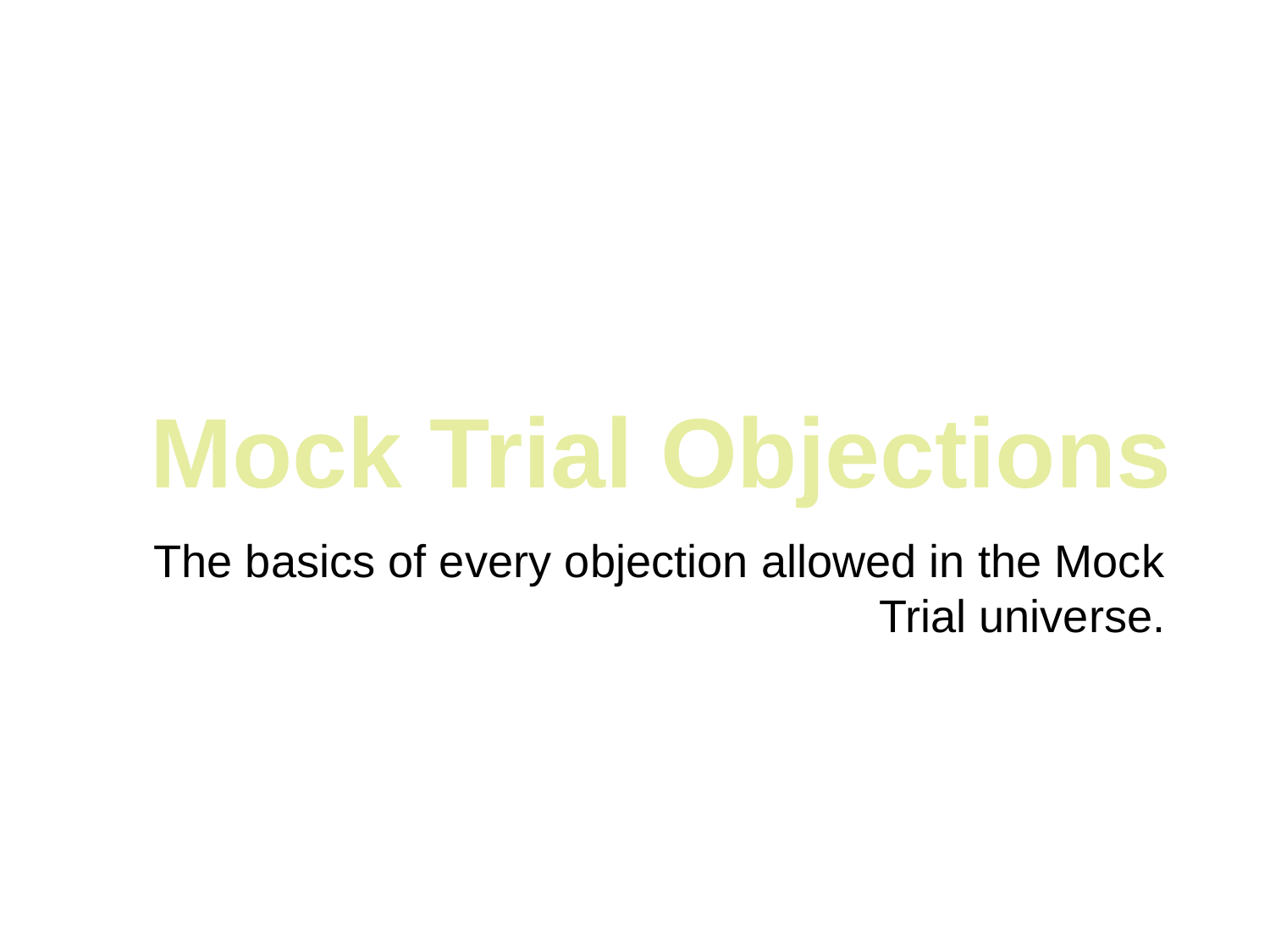

# Mock Trial Objections
The basics of every objection allowed in the Mock Trial universe.